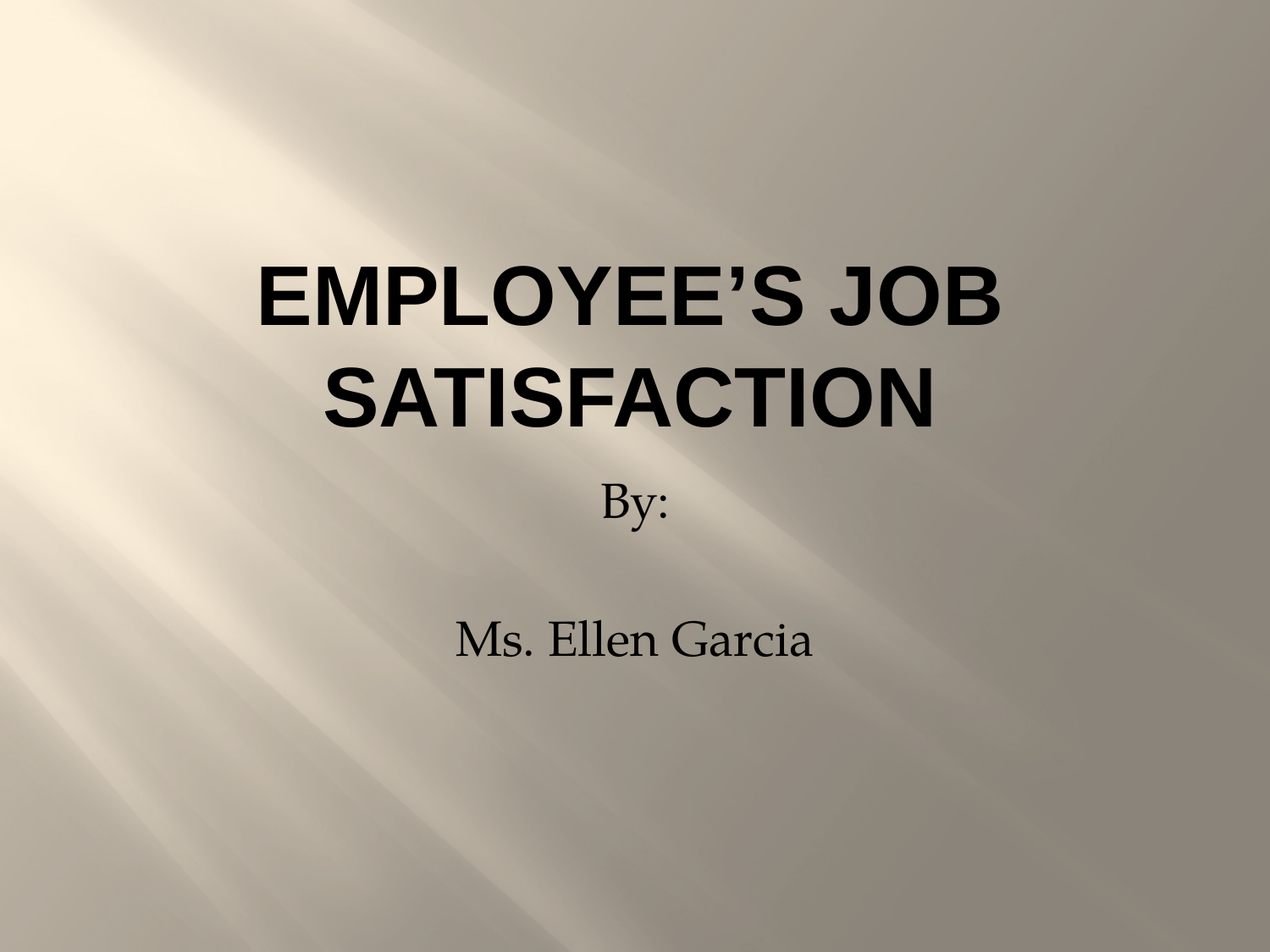

# EMPLOYEE’S JOB SATISFACTION
By:

Ms. Ellen Garcia